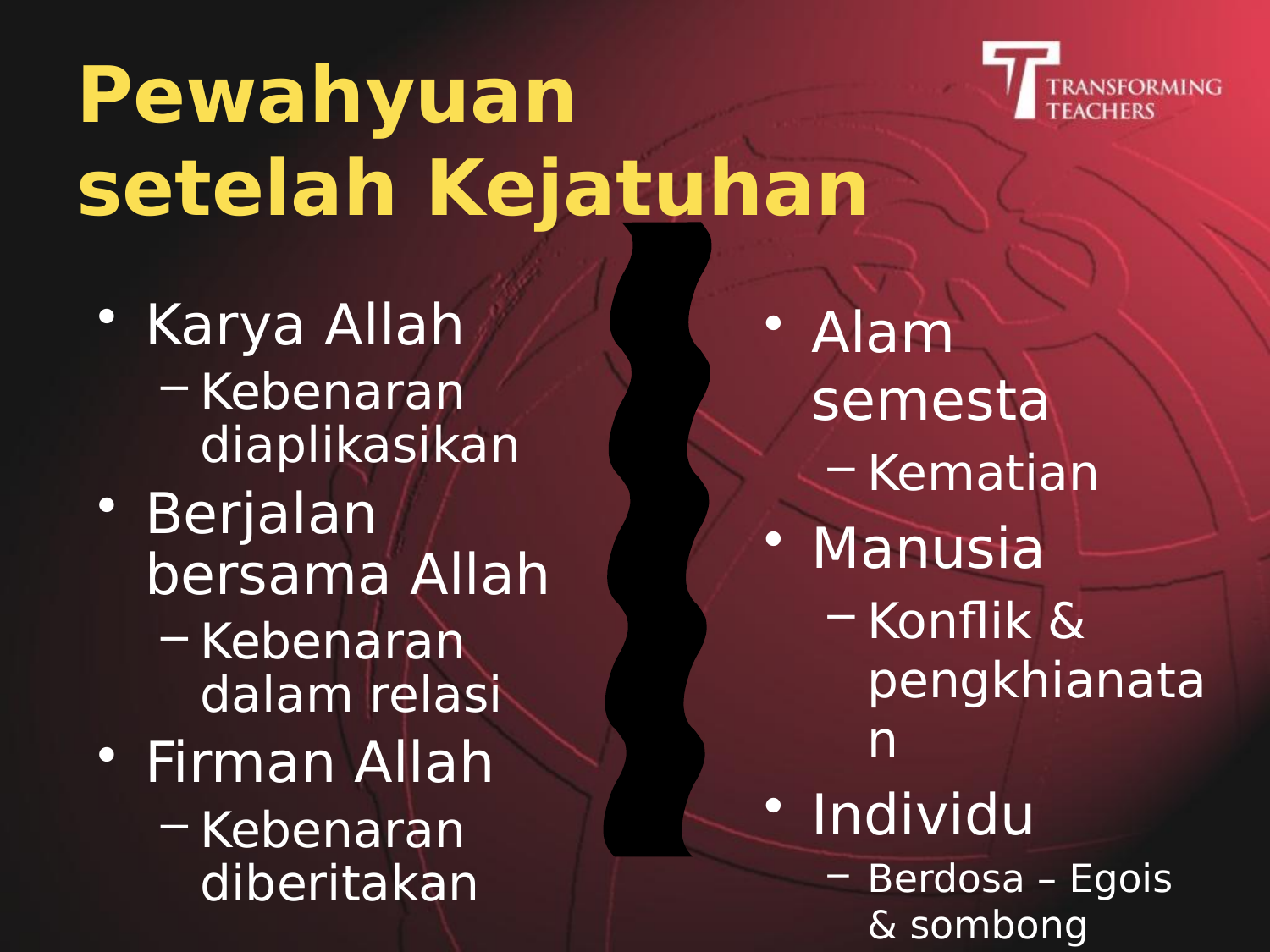

# Pewahyuan setelah Kejatuhan
Karya Allah
Kebenaran diaplikasikan
Berjalan bersama Allah
Kebenaran dalam relasi
Firman Allah
Kebenaran diberitakan
Alam semesta
Kematian
Manusia
Konflik & pengkhianatan
Individu
Berdosa – Egois & sombong